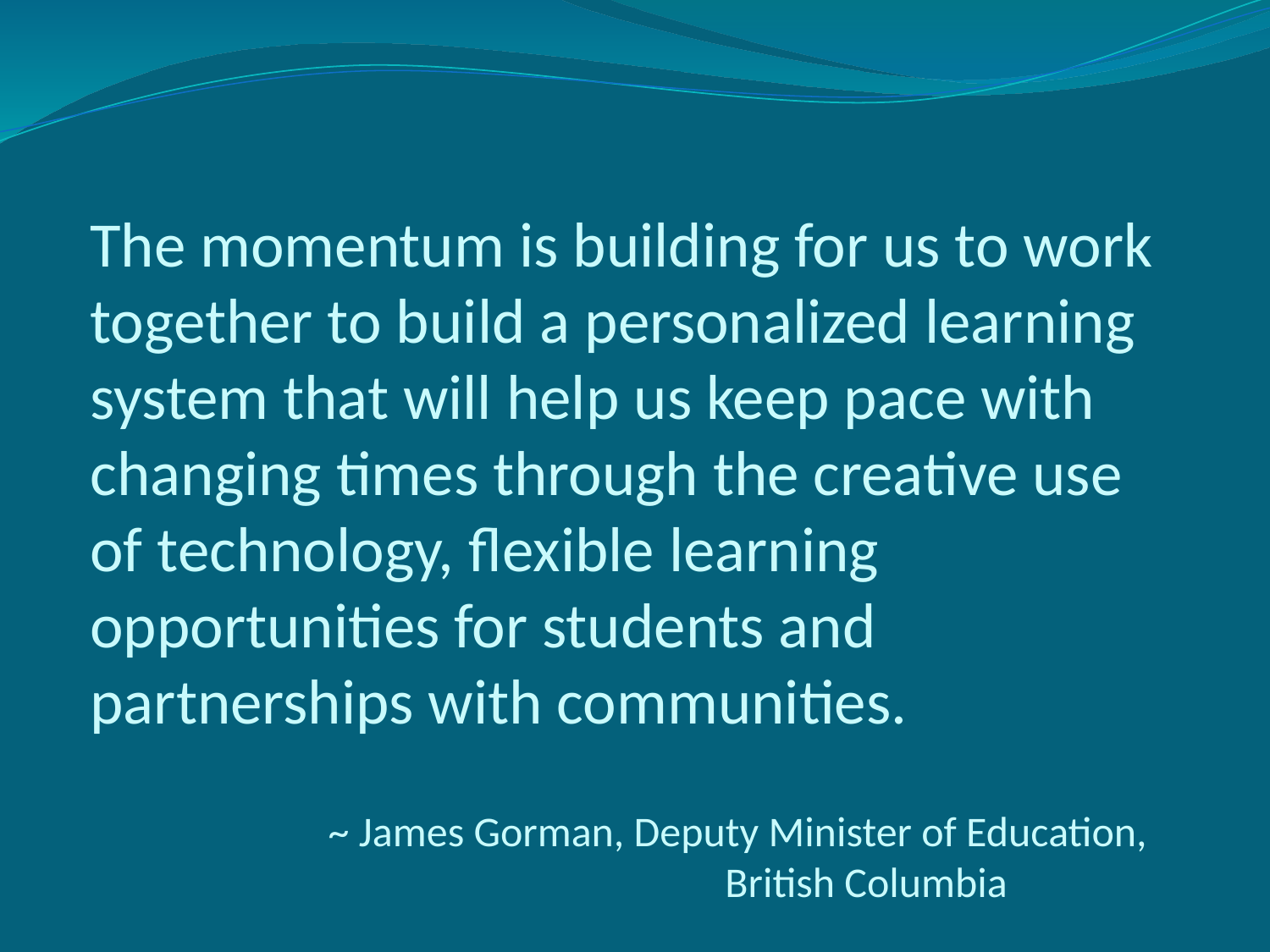

The momentum is building for us to work together to build a personalized learning system that will help us keep pace with changing times through the creative use of technology, flexible learning opportunities for students and partnerships with communities.

                         ~ James Gorman, Deputy Minister of Education,
					British Columbia